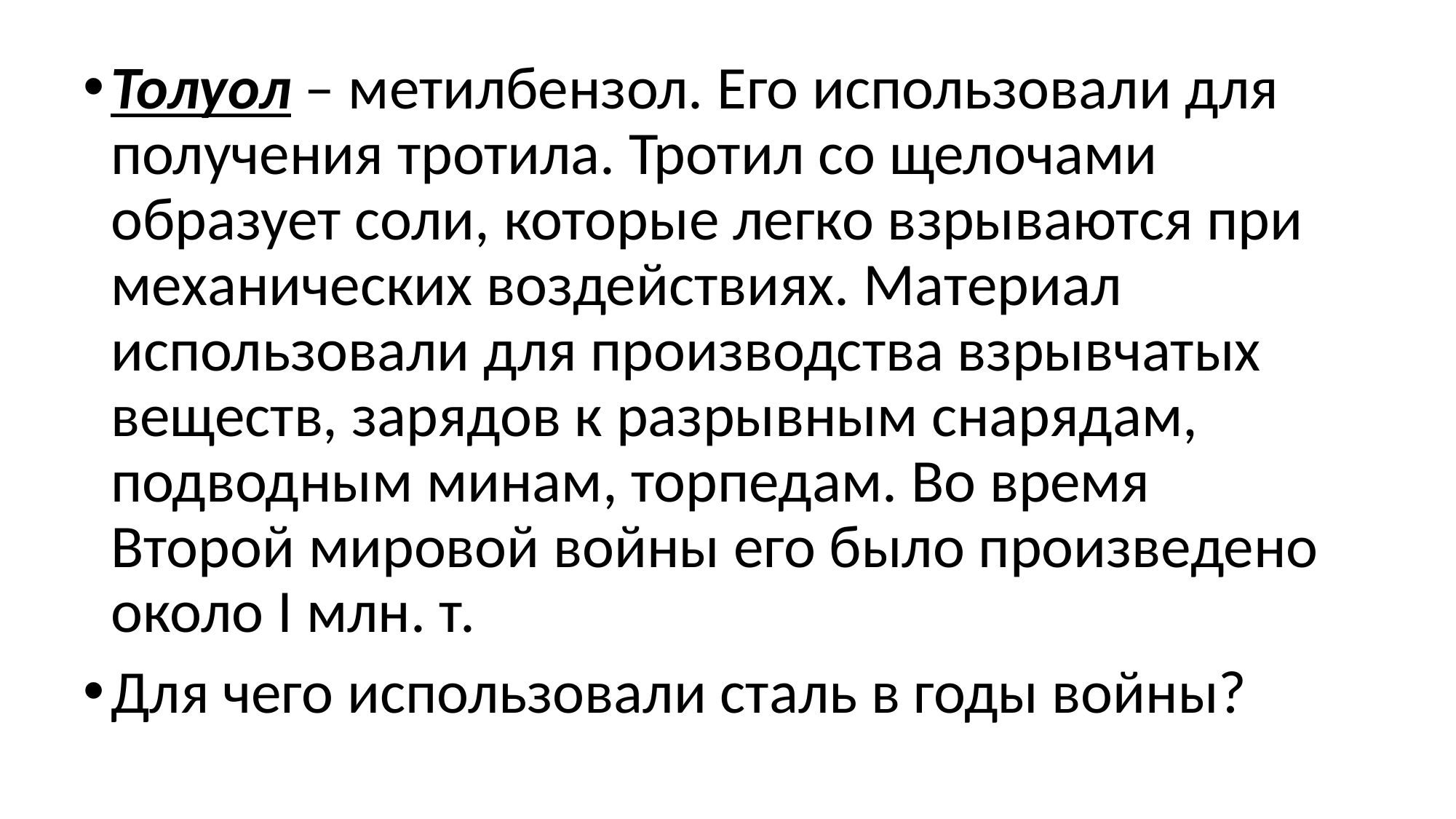

Толуол – метилбензол. Его использовали для получения тротила. Тротил со щелочами образует соли, которые легко взрываются при механических воздействиях. Материал использовали для производства взрывчатых веществ, зарядов к разрывным снарядам, подводным минам, торпедам. Во время Второй мировой войны его было произведено около I млн. т.
Для чего использовали сталь в годы войны?